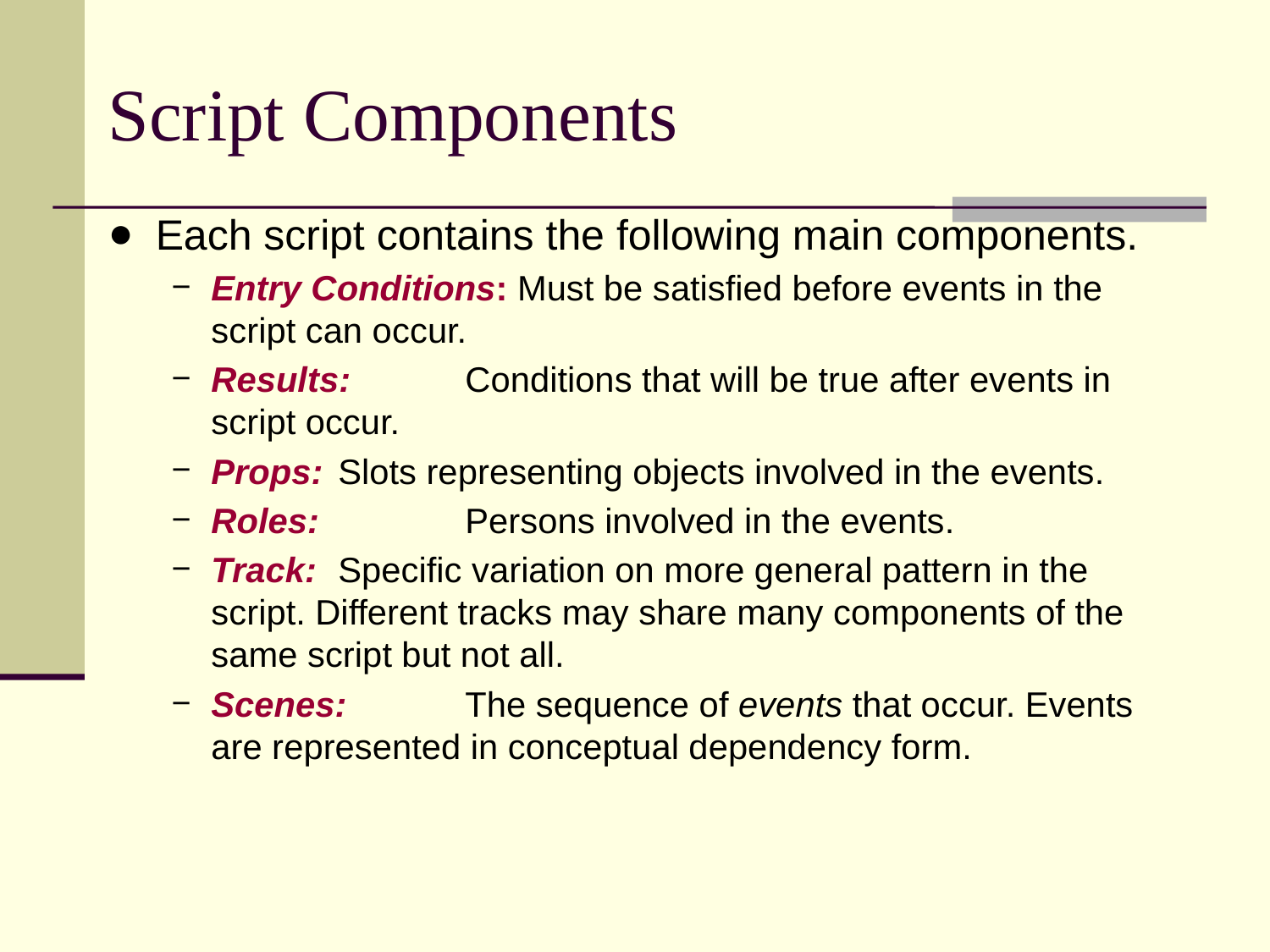

# Script Components
Each script contains the following main components.
Entry Conditions: Must be satisfied before events in the script can occur.
Results: 	Conditions that will be true after events in script occur.
Props: 	Slots representing objects involved in the events.
Roles:  	Persons involved in the events.
Track: 	Specific variation on more general pattern in the script. Different tracks may share many components of the same script but not all.
Scenes: 	The sequence of events that occur. Events are represented in conceptual dependency form.